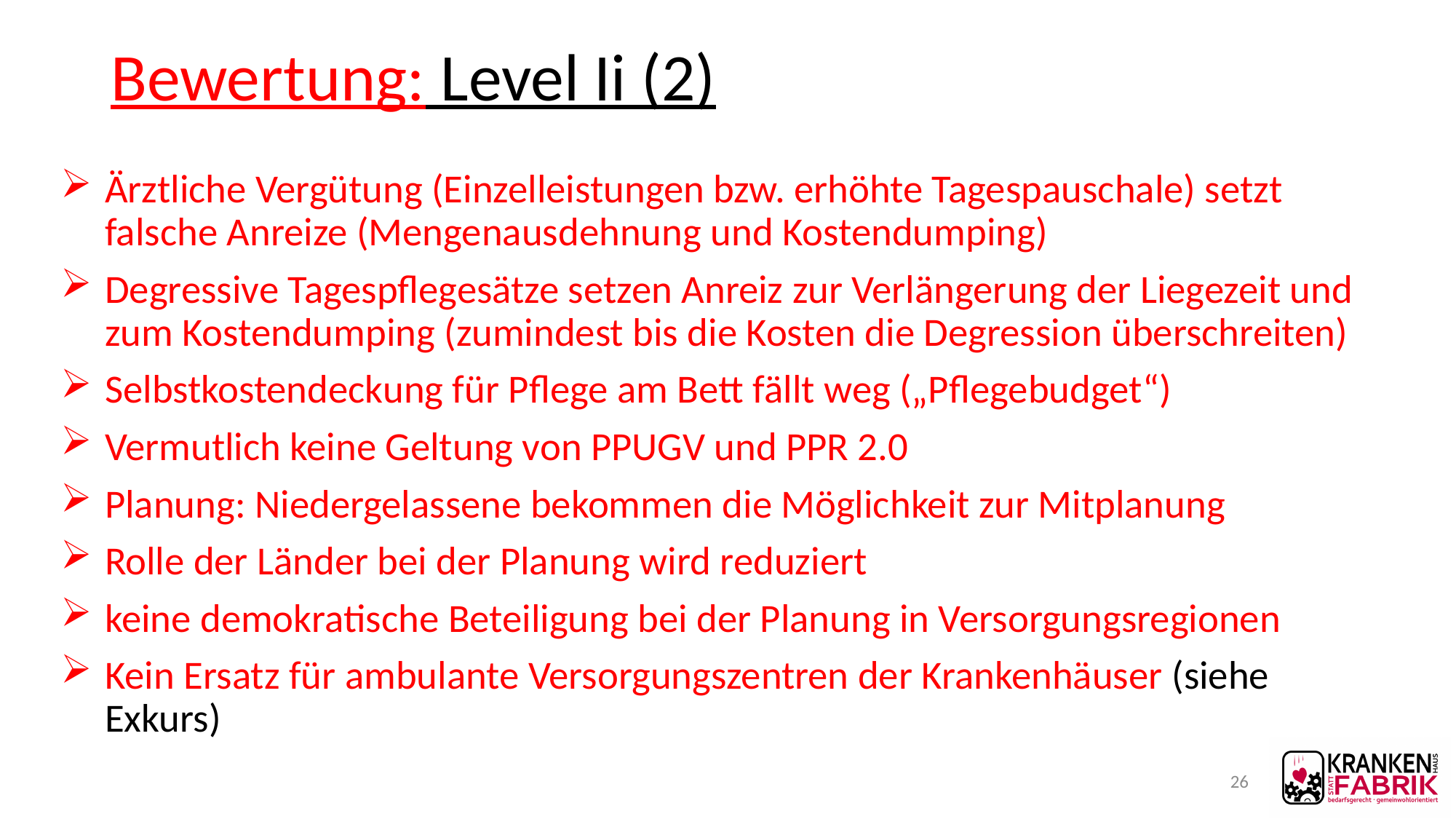

# Bewertung: Level Ii (2)
Ärztliche Vergütung (Einzelleistungen bzw. erhöhte Tagespauschale) setzt falsche Anreize (Mengenausdehnung und Kostendumping)
Degressive Tagespflegesätze setzen Anreiz zur Verlängerung der Liegezeit und zum Kostendumping (zumindest bis die Kosten die Degression überschreiten)
Selbstkostendeckung für Pflege am Bett fällt weg („Pflegebudget“)
Vermutlich keine Geltung von PPUGV und PPR 2.0
Planung: Niedergelassene bekommen die Möglichkeit zur Mitplanung
Rolle der Länder bei der Planung wird reduziert
keine demokratische Beteiligung bei der Planung in Versorgungsregionen
Kein Ersatz für ambulante Versorgungszentren der Krankenhäuser (siehe Exkurs)

26